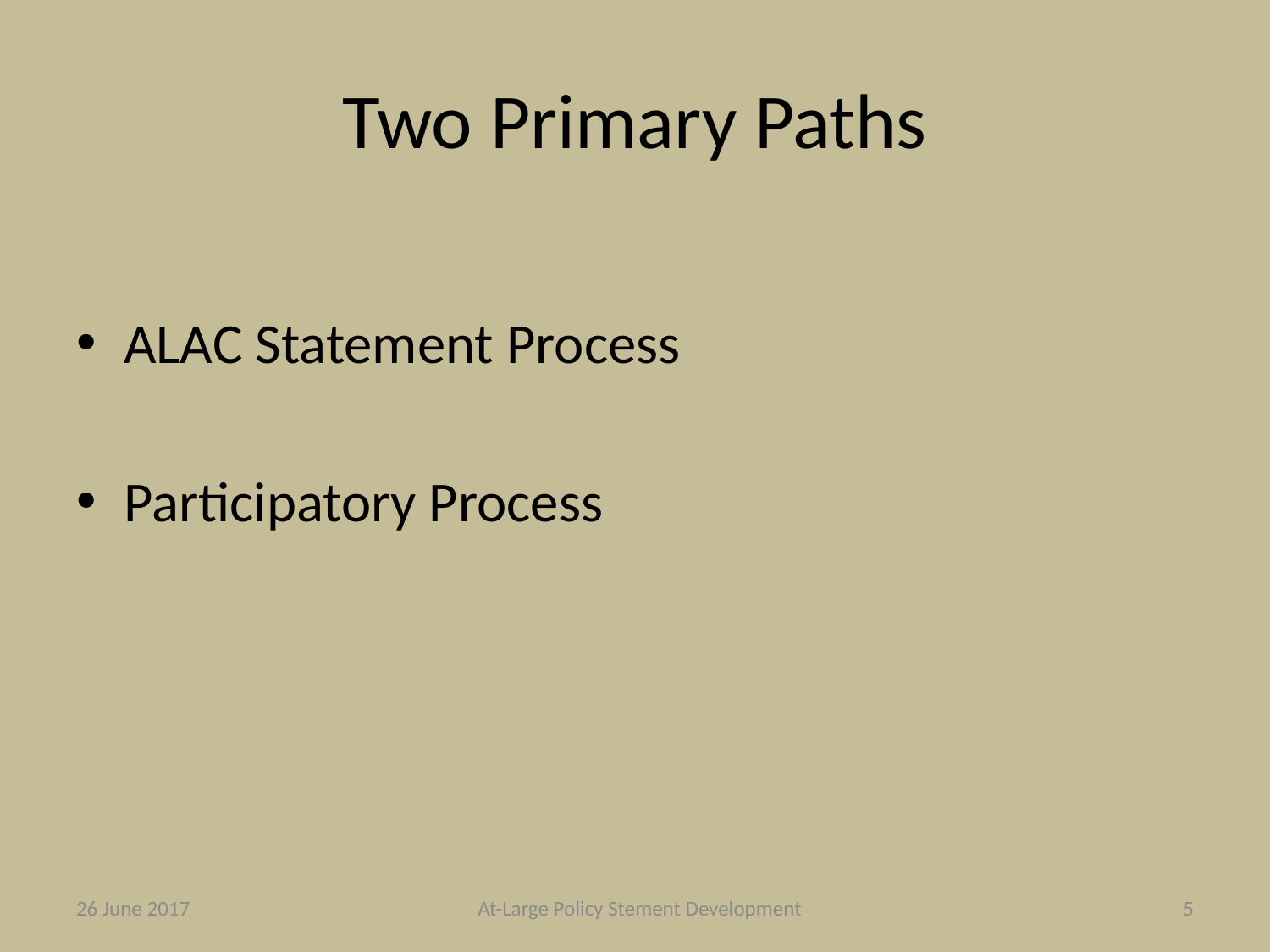

# Two Primary Paths

ALAC Statement Process

Participatory Process
26 June 2017
At-Large Policy Stement Development
5